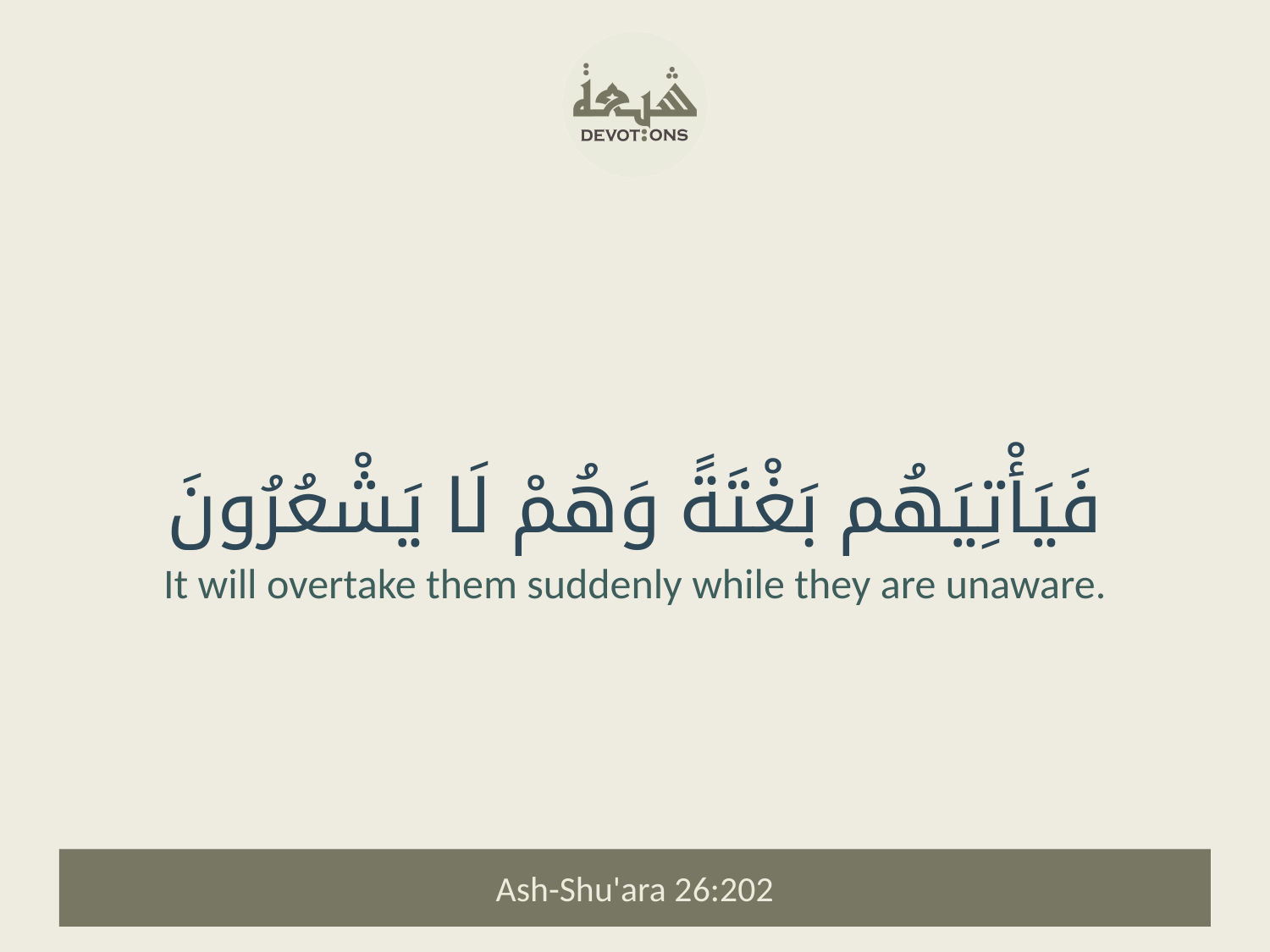

فَيَأْتِيَهُم بَغْتَةً وَهُمْ لَا يَشْعُرُونَ
It will overtake them suddenly while they are unaware.
Ash-Shu'ara 26:202